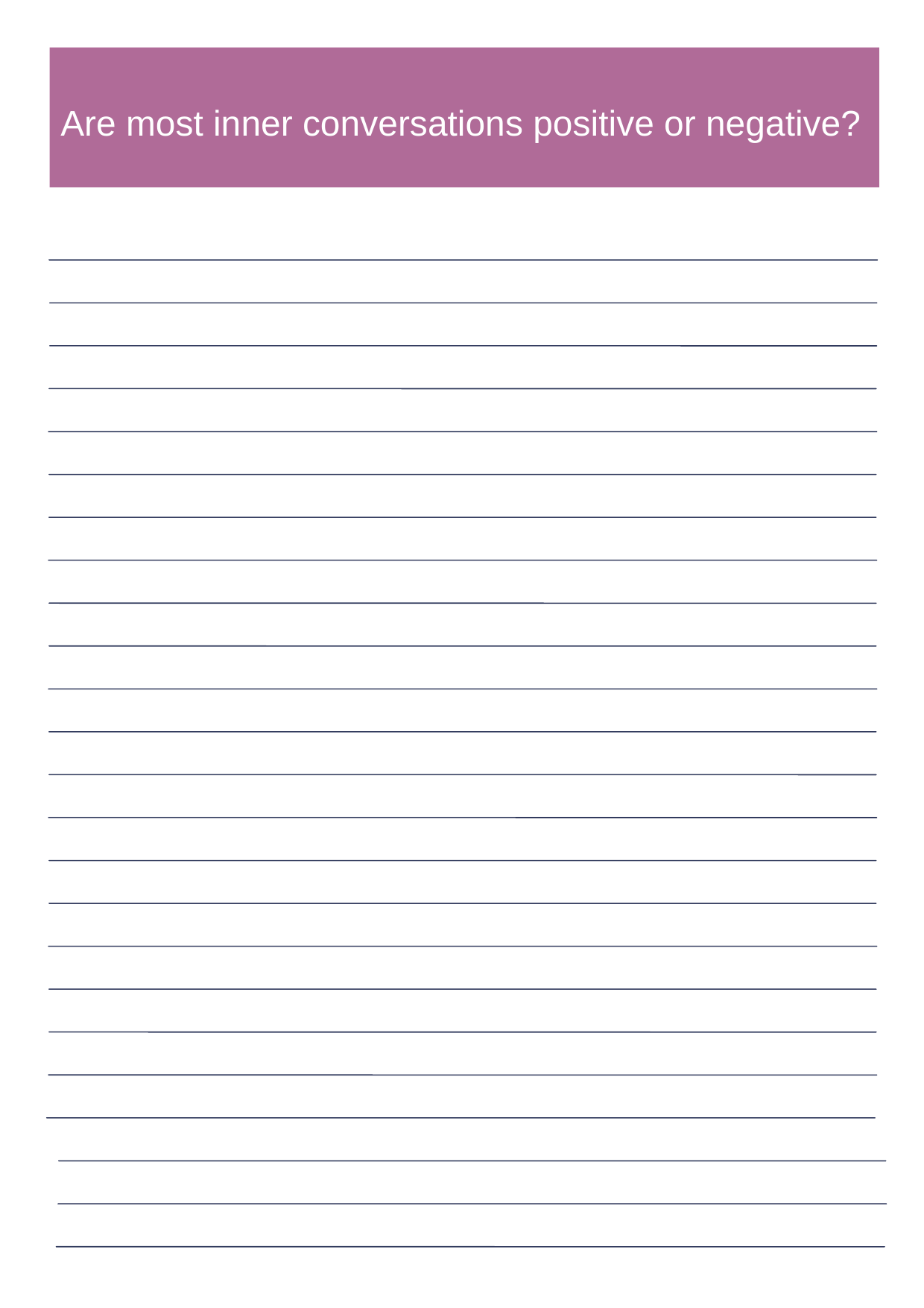

Are most inner conversations positive or negative?